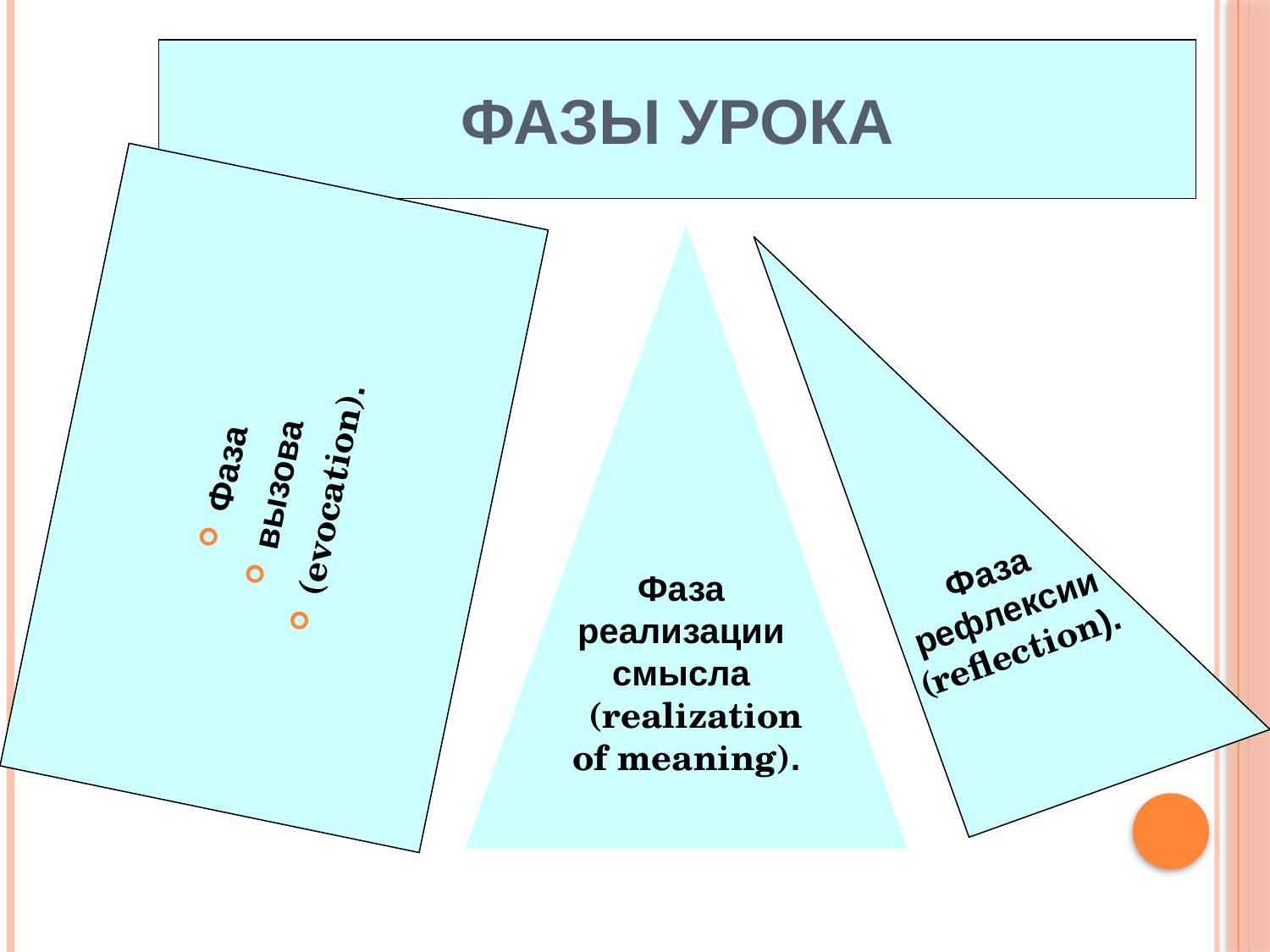

# Фазы урока
Фаза
 рефлексии
 (reflection).

Фаза
реализации
смысла
   (realization
of meaning).

Фаза
вызова
(evocation).